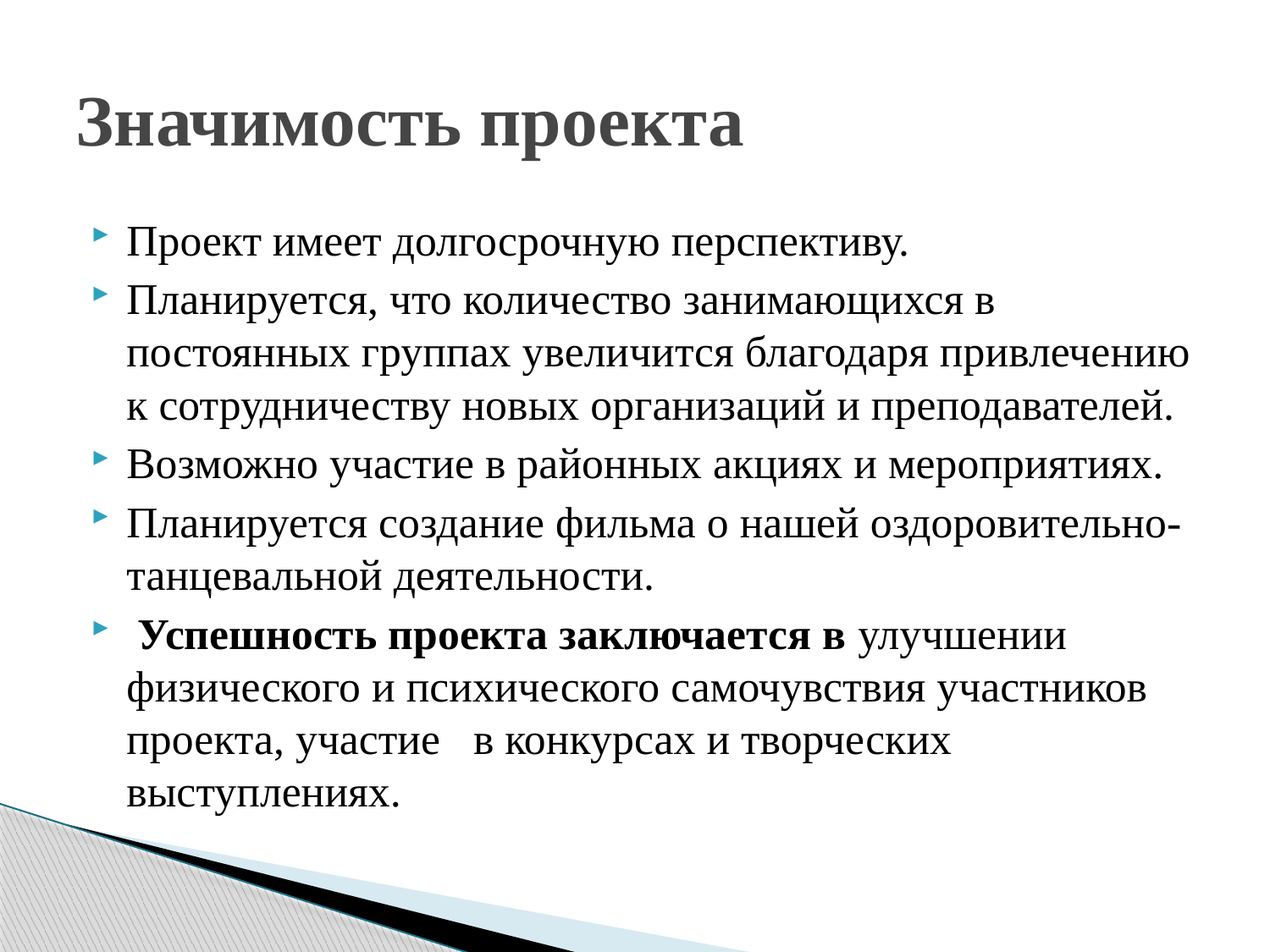

# Значимость проекта
Проект имеет долгосрочную перспективу.
Планируется, что количество занимающихся в постоянных группах увеличится благодаря привлечению к сотрудничеству новых организаций и преподавателей.
Возможно участие в районных акциях и мероприятиях.
Планируется создание фильма о нашей оздоровительно-танцевальной деятельности.
 Успешность проекта заключается в улучшении физического и психического самочувствия участников проекта, участие   в конкурсах и творческих выступлениях.